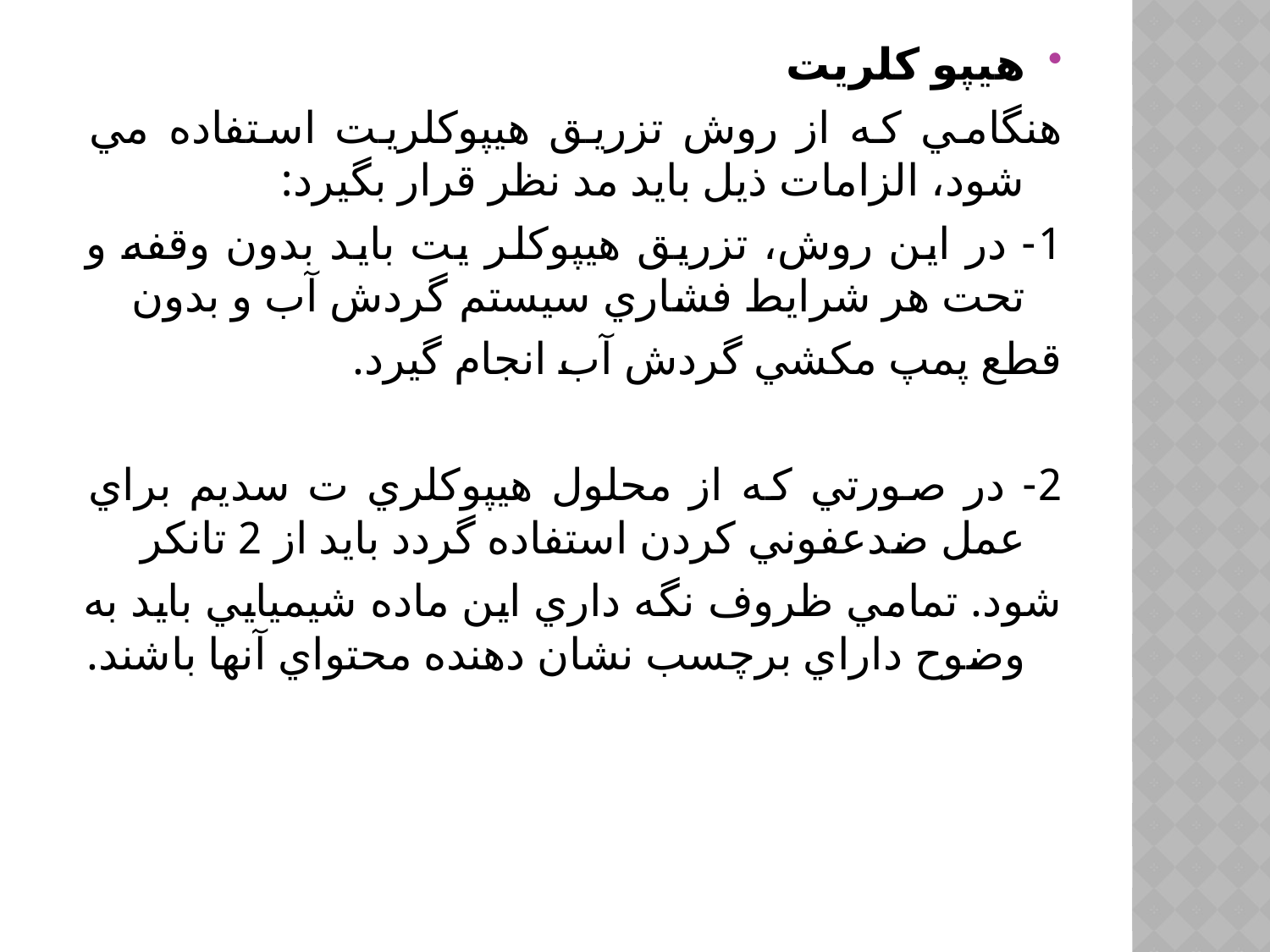

هيپو كلريت
هنگامي كه از روش تزريق هيپوكلريت استفاده مي شود، الزامات ذيل بايد مد نظر قرار بگيرد:
1- در اين روش، تزريق هيپوكلر يت بايد بدون وقفه و تحت هر شرايط فشاري سيستم گردش آب و بدون
قطع پمپ مكشي گردش آب انجام گيرد.

2- در صورتي كه از محلول هيپوكلري ت سديم براي عمل ضدعفوني كردن استفاده گردد بايد از 2 تانكر
شود. تمامي ظروف نگه داري اين ماده شيميايي بايد به وضوح داراي برچسب نشان دهنده محتواي آنها باشند.